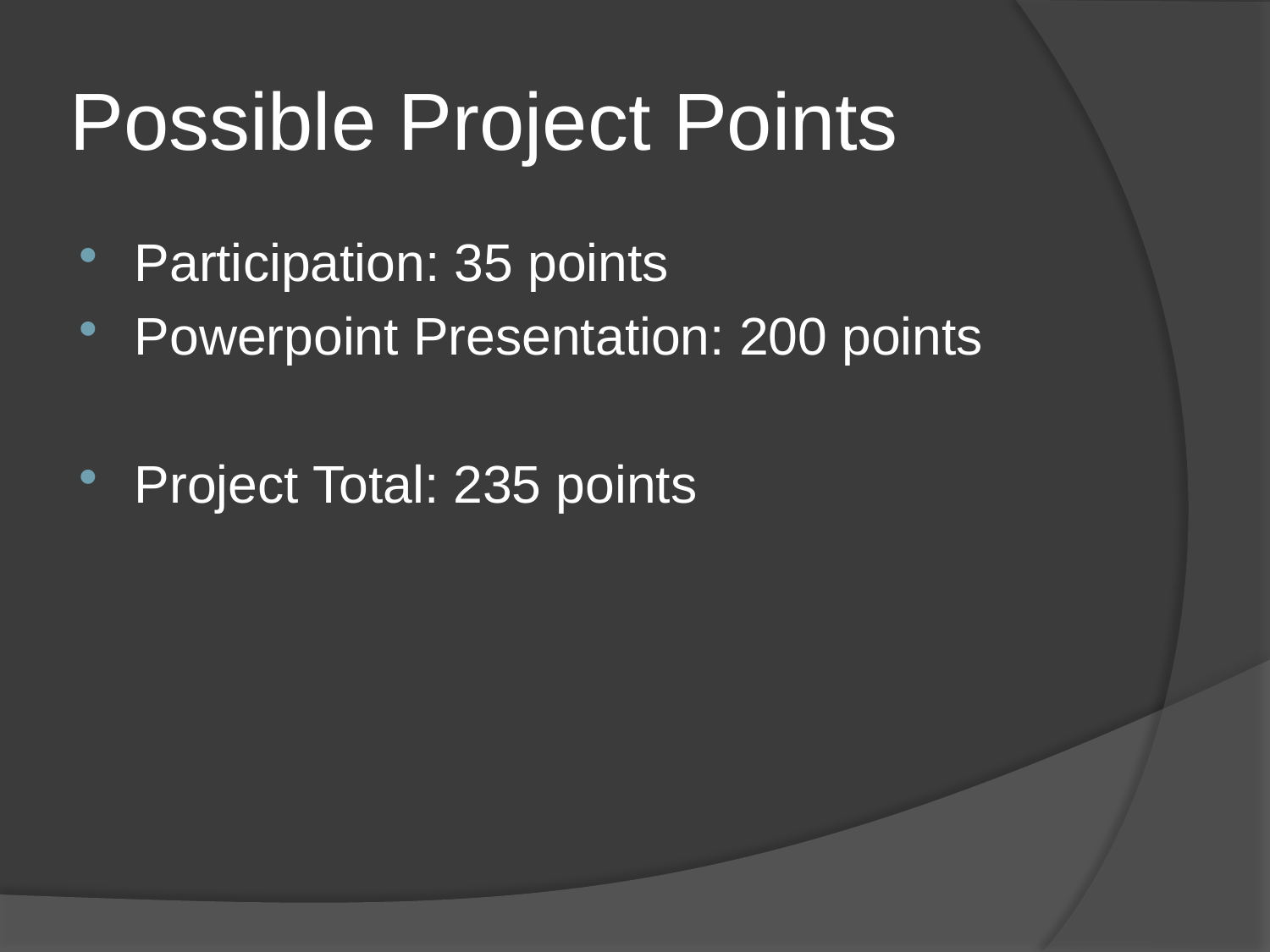

# Possible Project Points
Participation: 35 points
Powerpoint Presentation: 200 points

Project Total: 235 points